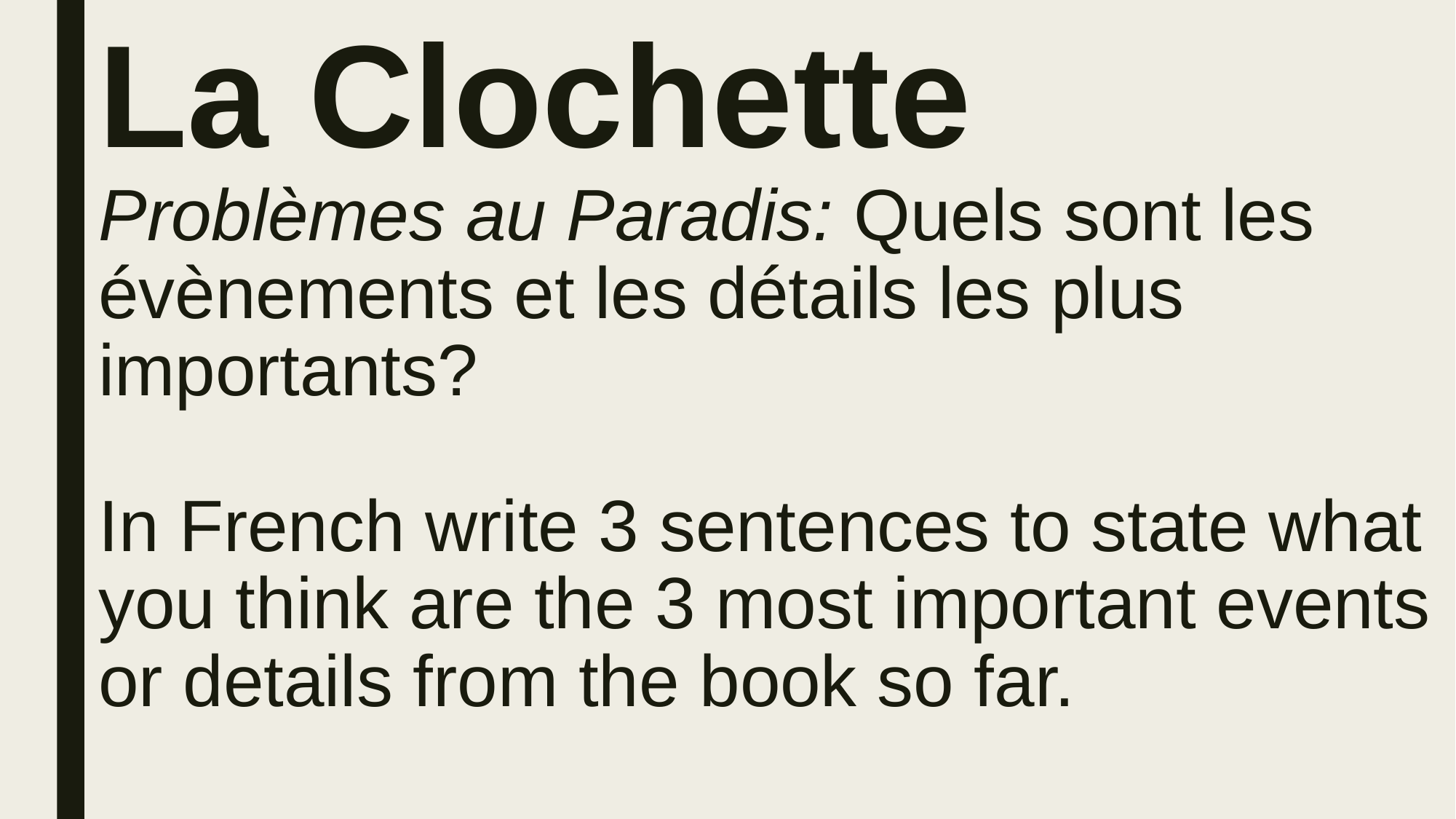

# La Clochette Problèmes au Paradis: Quels sont les évènements et les détails les plus importants? In French write 3 sentences to state what you think are the 3 most important events or details from the book so far.